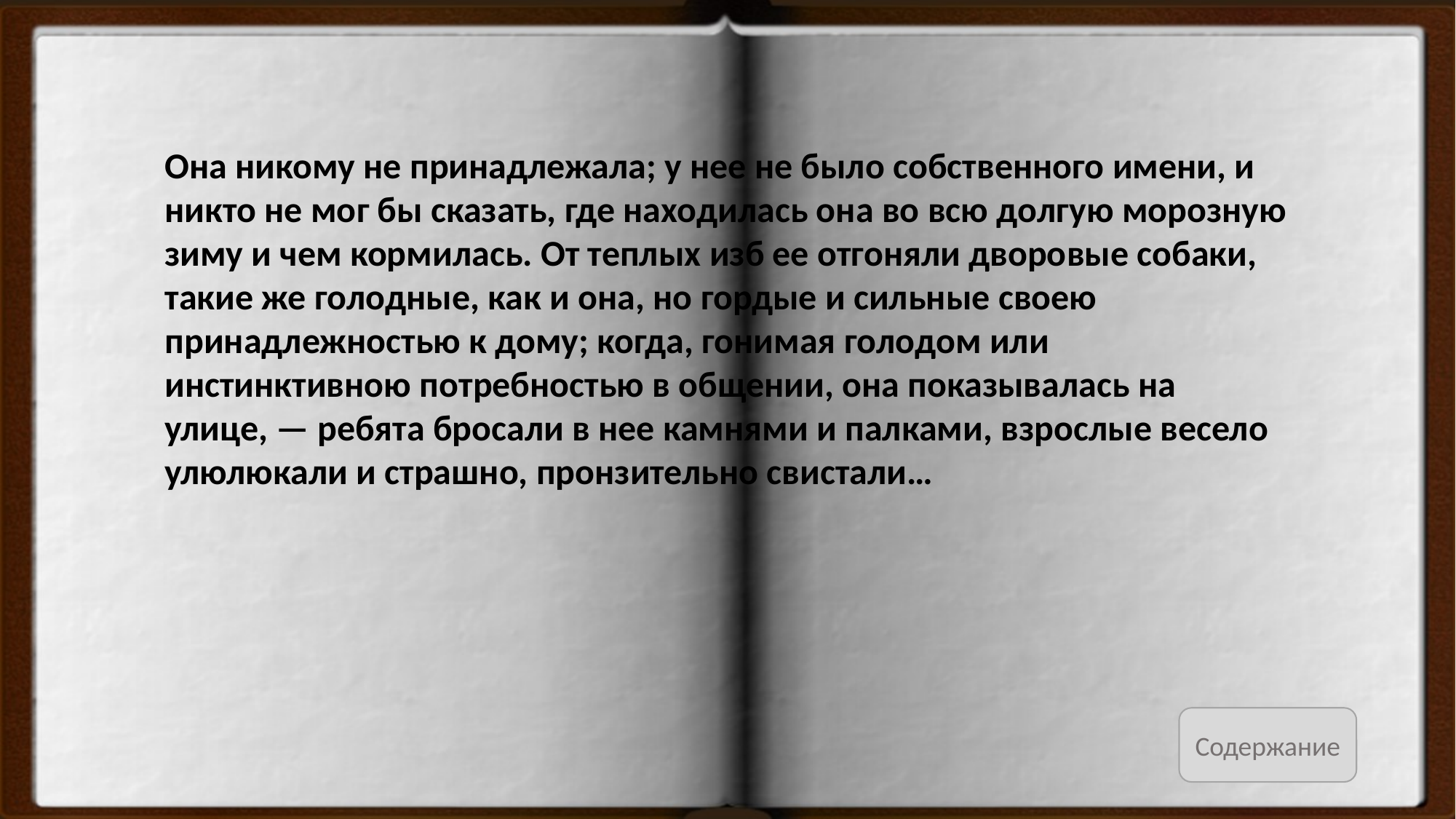

Она никому не принадлежала; у нее не было собственного имени, и никто не мог бы сказать, где находилась она во всю долгую морозную зиму и чем кормилась. От теплых изб ее отгоняли дворовые собаки, такие же голодные, как и она, но гордые и сильные своею принадлежностью к дому; когда, гонимая голодом или инстинктивною потребностью в общении, она показывалась на улице, — ребята бросали в нее камнями и палками, взрослые весело улюлюкали и страшно, пронзительно свистали…
Содержание